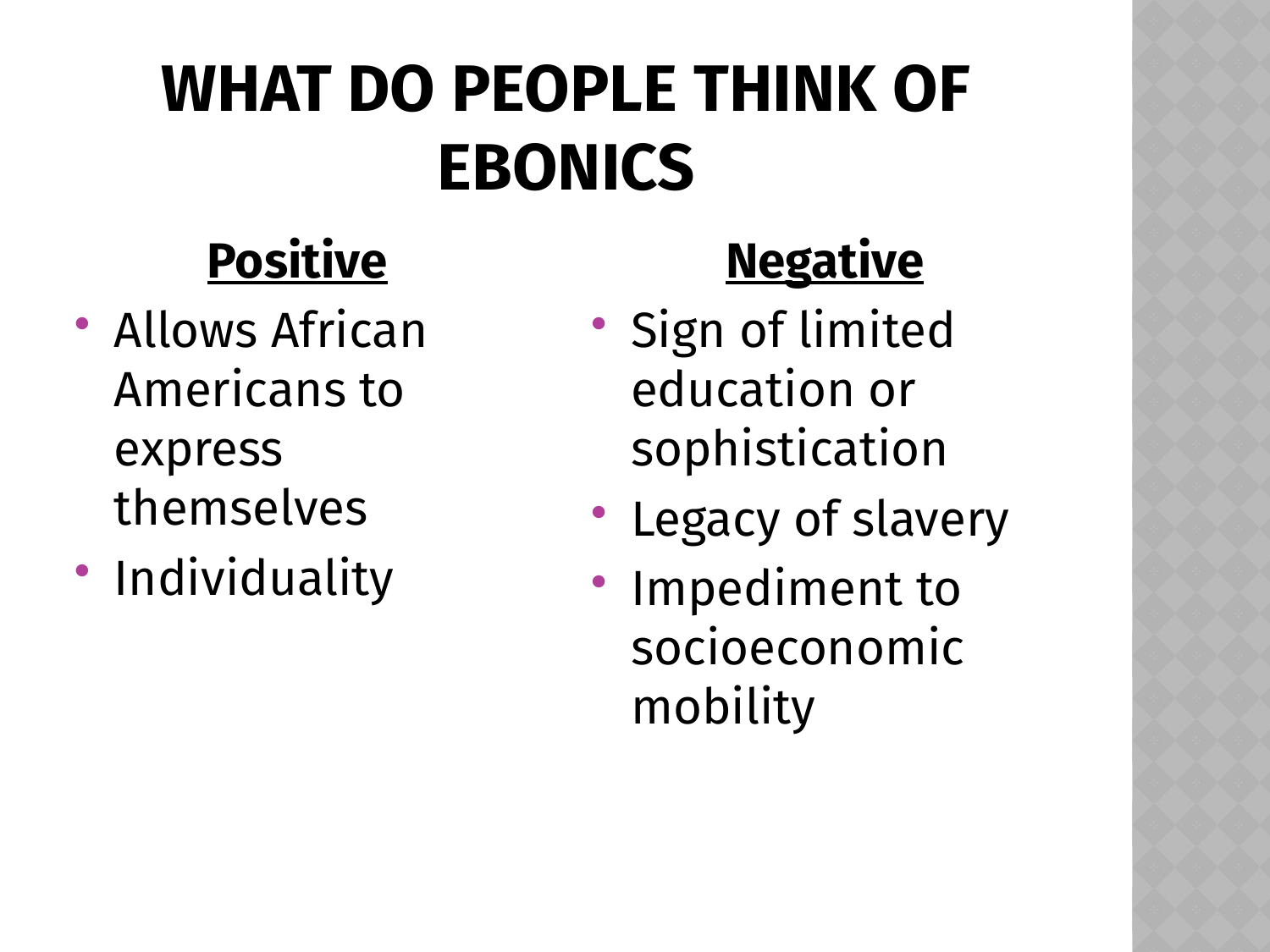

# What do people think of ebonics
          Positive
Allows African Americans to express themselves
Individuality

Negative
Sign of limited education or sophistication
Legacy of slavery
Impediment to socioeconomic mobility